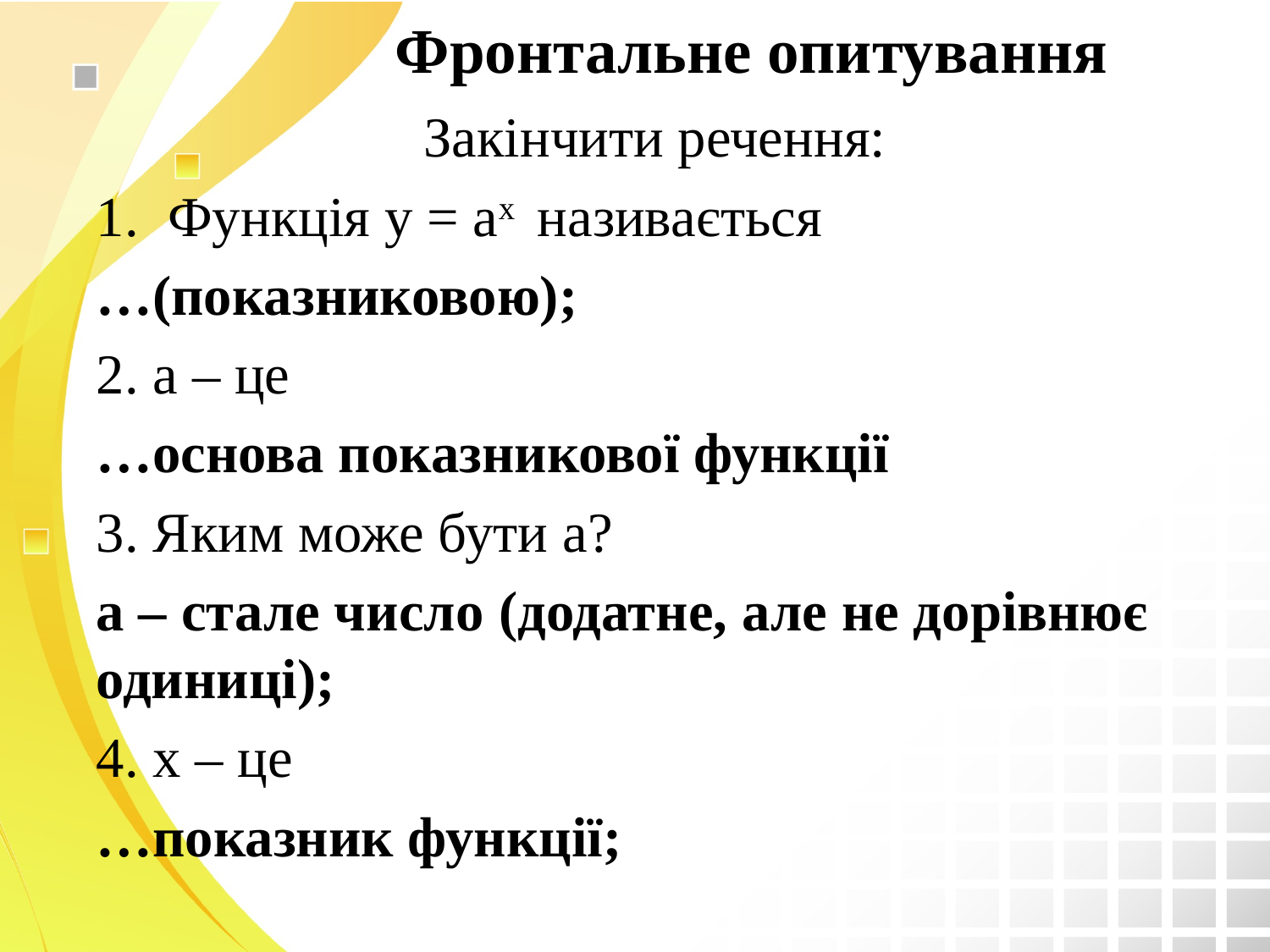

# Фронтальне опитування
Закінчити речення:
Функція у = ах  називається
…(показниковою);
2. а – це
…основа показникової функції
3. Яким може бути а?
а – стале число (додатне, але не дорівнює одиниці);
4. х – це
…показник функції;